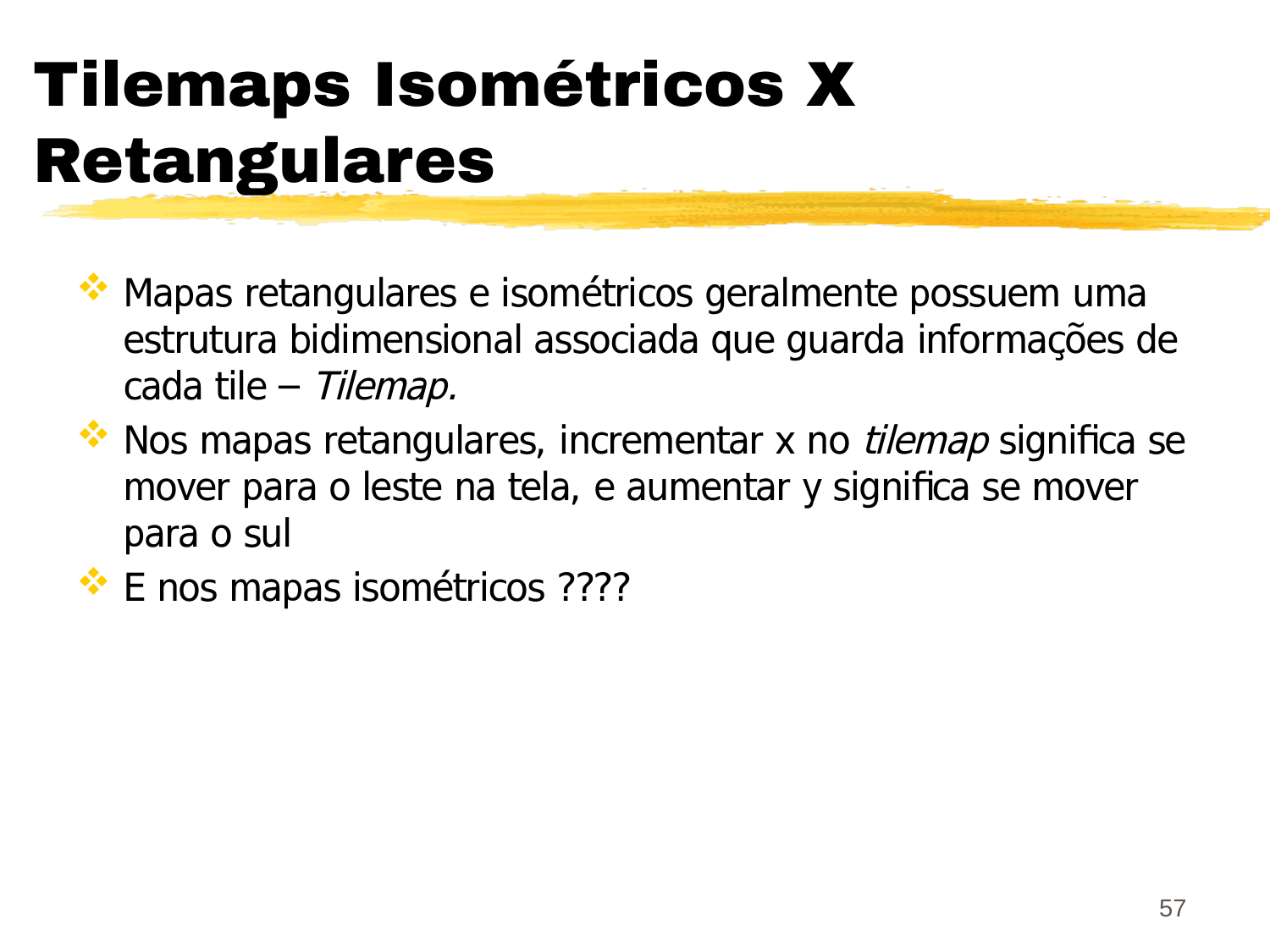

# Tilemaps Isométricos X Retangulares
Mapas retangulares e isométricos geralmente possuem uma estrutura bidimensional associada que guarda informações de cada tile – Tilemap.
Nos mapas retangulares, incrementar x no tilemap significa se mover para o leste na tela, e aumentar y significa se mover para o sul
E nos mapas isométricos ????
57